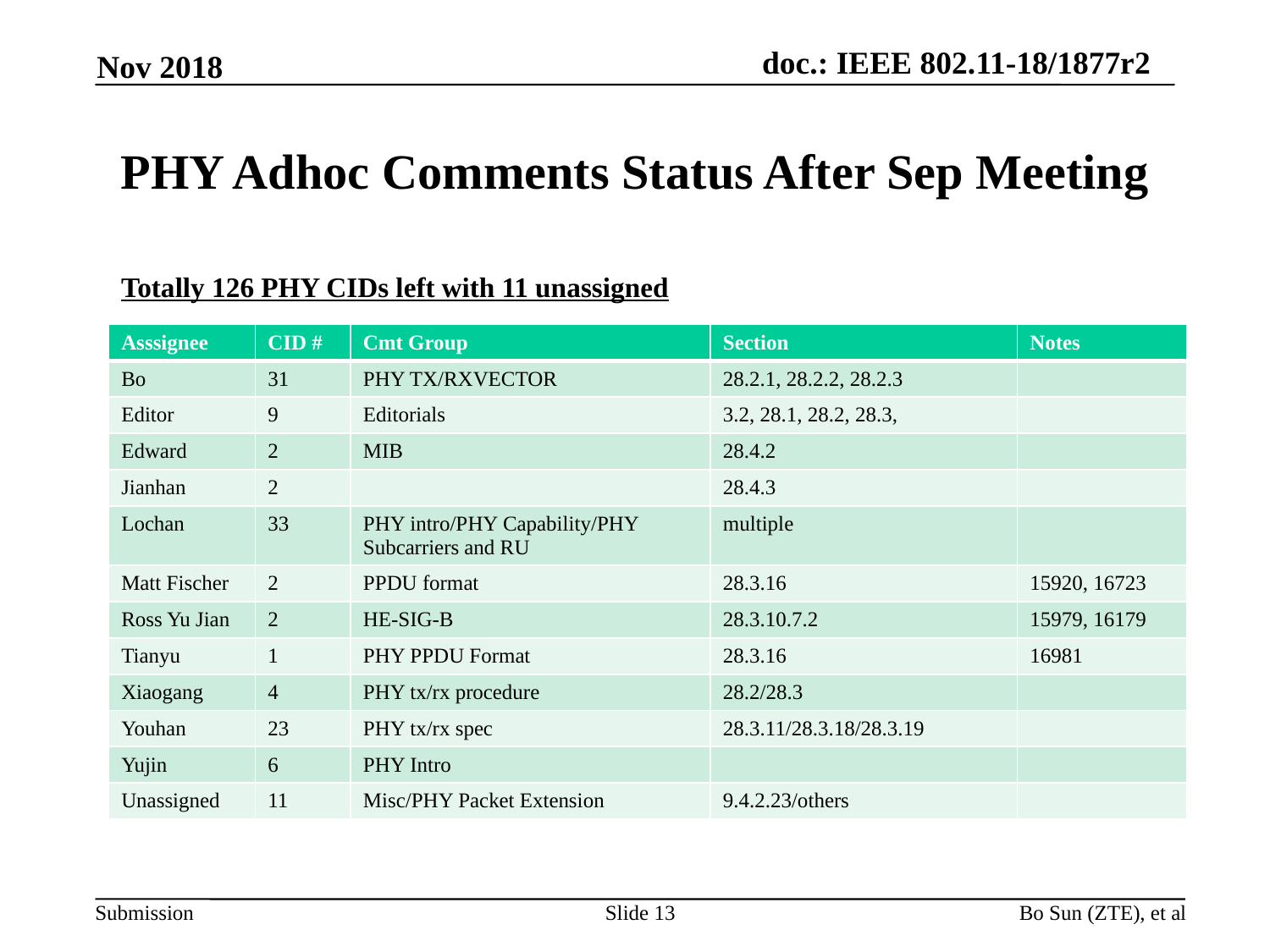

Nov 2018
# PHY Adhoc Comments Status After Sep Meeting
Totally 126 PHY CIDs left with 11 unassigned
| Asssignee | CID # | Cmt Group | Section | Notes |
| --- | --- | --- | --- | --- |
| Bo | 31 | PHY TX/RXVECTOR | 28.2.1, 28.2.2, 28.2.3 |  |
| Editor | 9 | Editorials | 3.2, 28.1, 28.2, 28.3, |  |
| Edward | 2 | MIB | 28.4.2 |  |
| Jianhan | 2 |  | 28.4.3 |  |
| Lochan | 33 | PHY intro/PHY Capability/PHY Subcarriers and RU | multiple |  |
| Matt Fischer | 2 | PPDU format | 28.3.16 | 15920, 16723 |
| Ross Yu Jian | 2 | HE-SIG-B | 28.3.10.7.2 | 15979, 16179 |
| Tianyu | 1 | PHY PPDU Format | 28.3.16 | 16981 |
| Xiaogang | 4 | PHY tx/rx procedure | 28.2/28.3 |  |
| Youhan | 23 | PHY tx/rx spec | 28.3.11/28.3.18/28.3.19 |  |
| Yujin | 6 | PHY Intro |  |  |
| Unassigned | 11 | Misc/PHY Packet Extension | 9.4.2.23/others |  |
Slide 13
Bo Sun (ZTE), et al